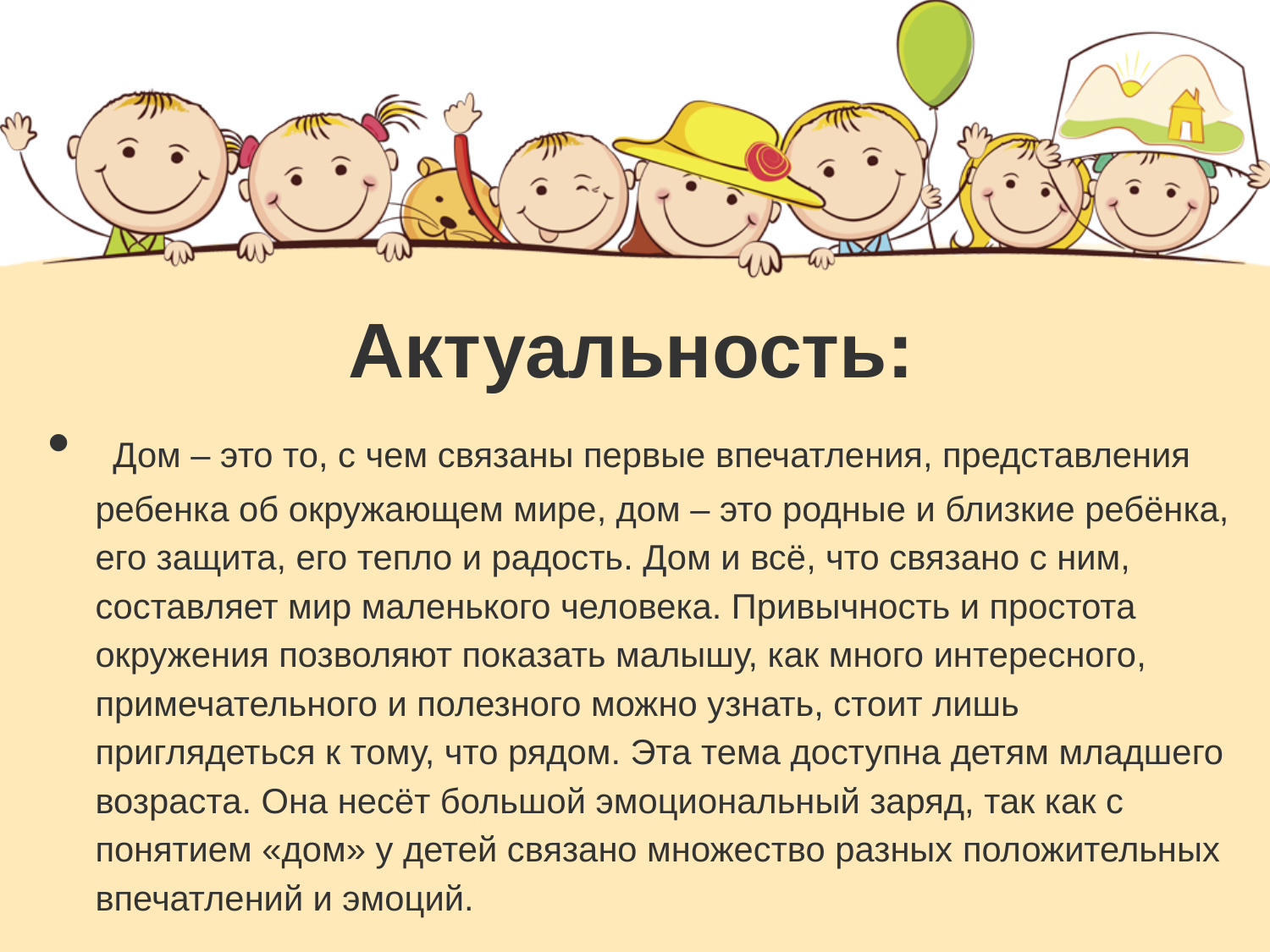

# Актуальность:
 Дом – это то, с чем связаны первые впечатления, представления ребенка об окружающем мире, дом – это родные и близкие ребёнка, его защита, его тепло и радость. Дом и всё, что связано с ним, составляет мир маленького человека. Привычность и простота окружения позволяют показать малышу, как много интересного, примечательного и полезного можно узнать, стоит лишь приглядеться к тому, что рядом. Эта тема доступна детям младшего возраста. Она несёт большой эмоциональный заряд, так как с понятием «дом» у детей связано множество разных положительных впечатлений и эмоций.